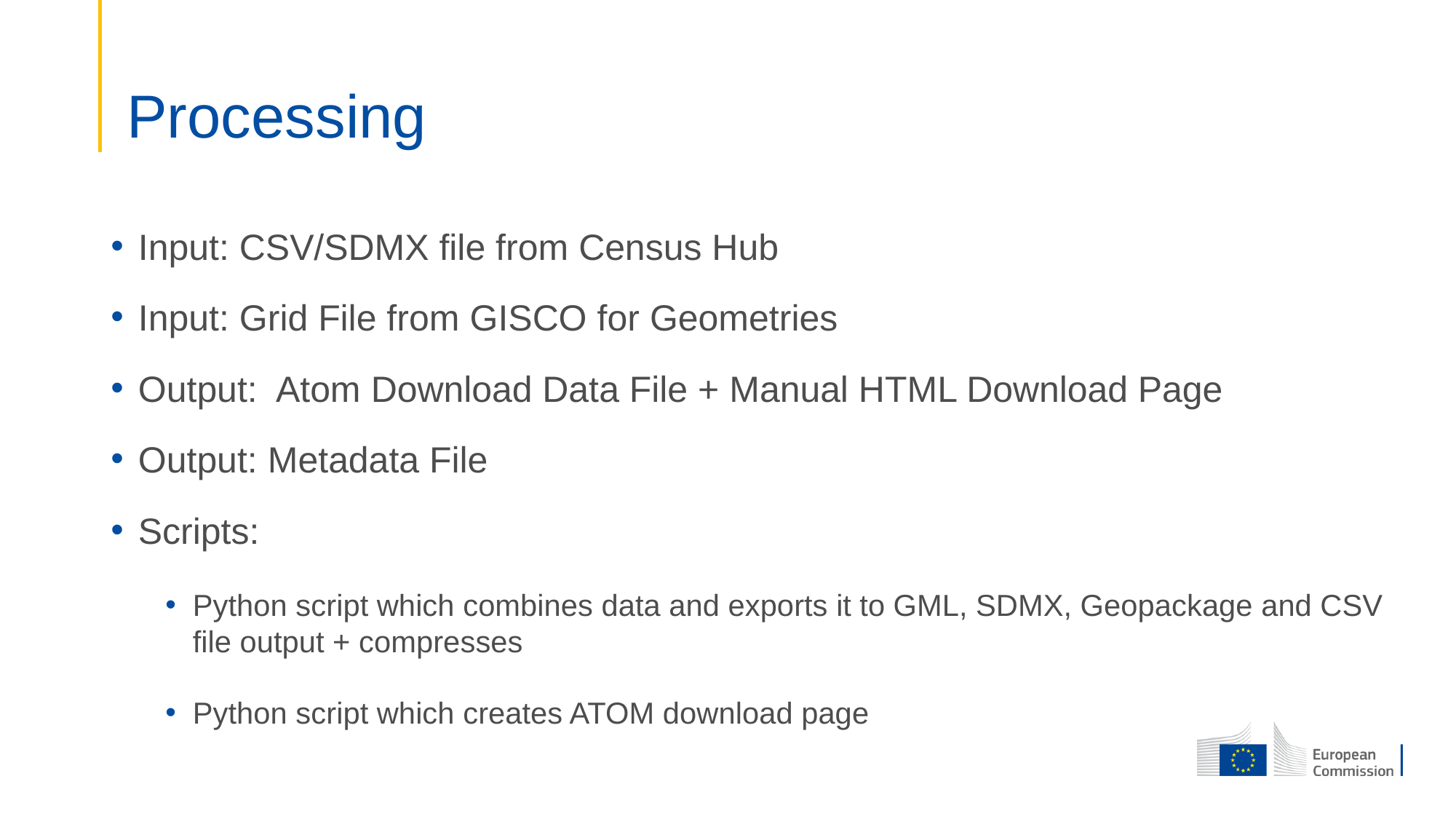

# Processing
Input: CSV/SDMX file from Census Hub
Input: Grid File from GISCO for Geometries
Output:  Atom Download Data File + Manual HTML Download Page
Output: Metadata File
Scripts:
Python script which combines data and exports it to GML, SDMX, Geopackage and CSV file output + compresses
Python script which creates ATOM download page